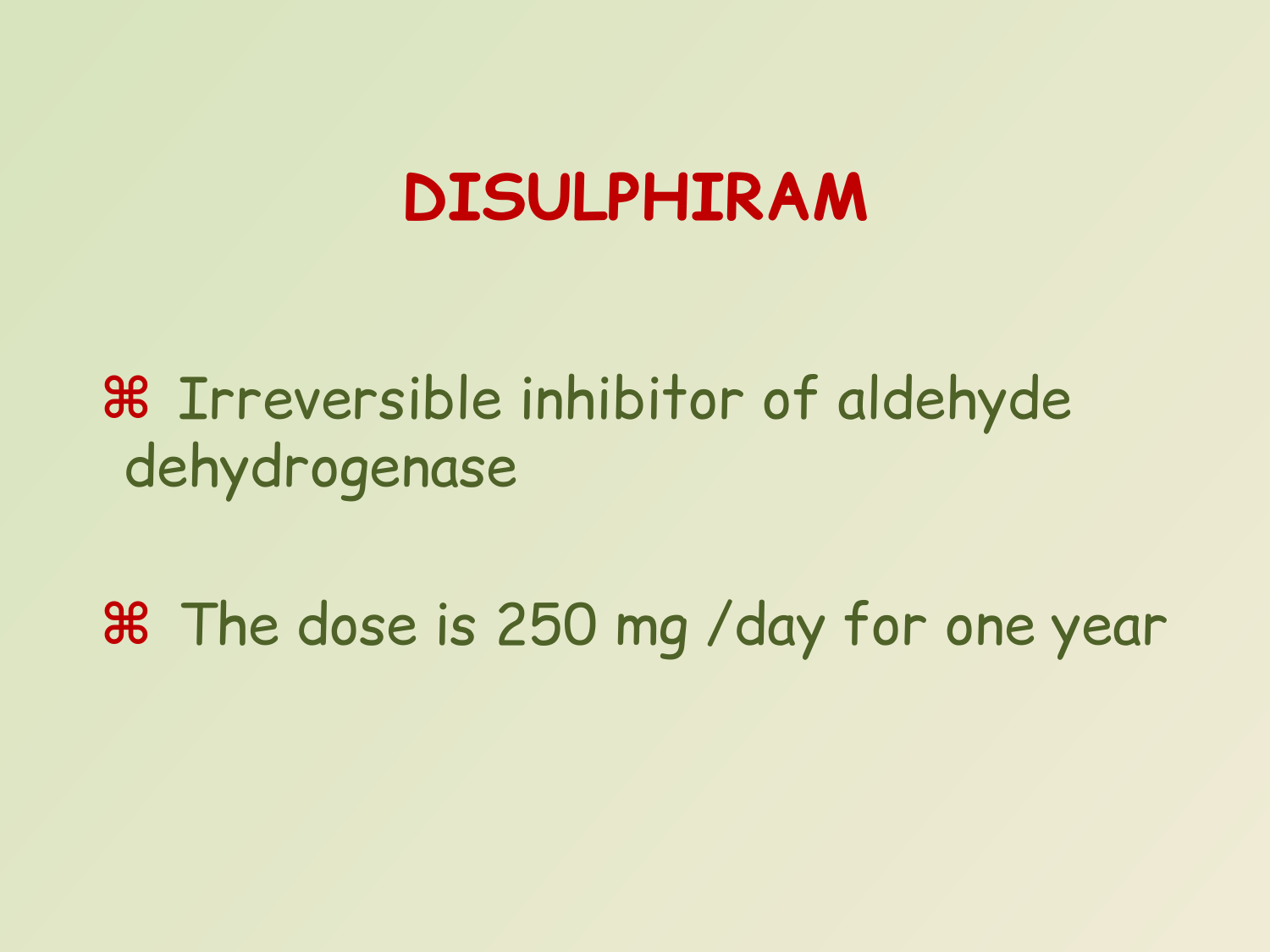

DISULPHIRAM

 ⌘ Irreversible inhibitor of aldehyde dehydrogenase

 ⌘ The dose is 250 mg /day for one year